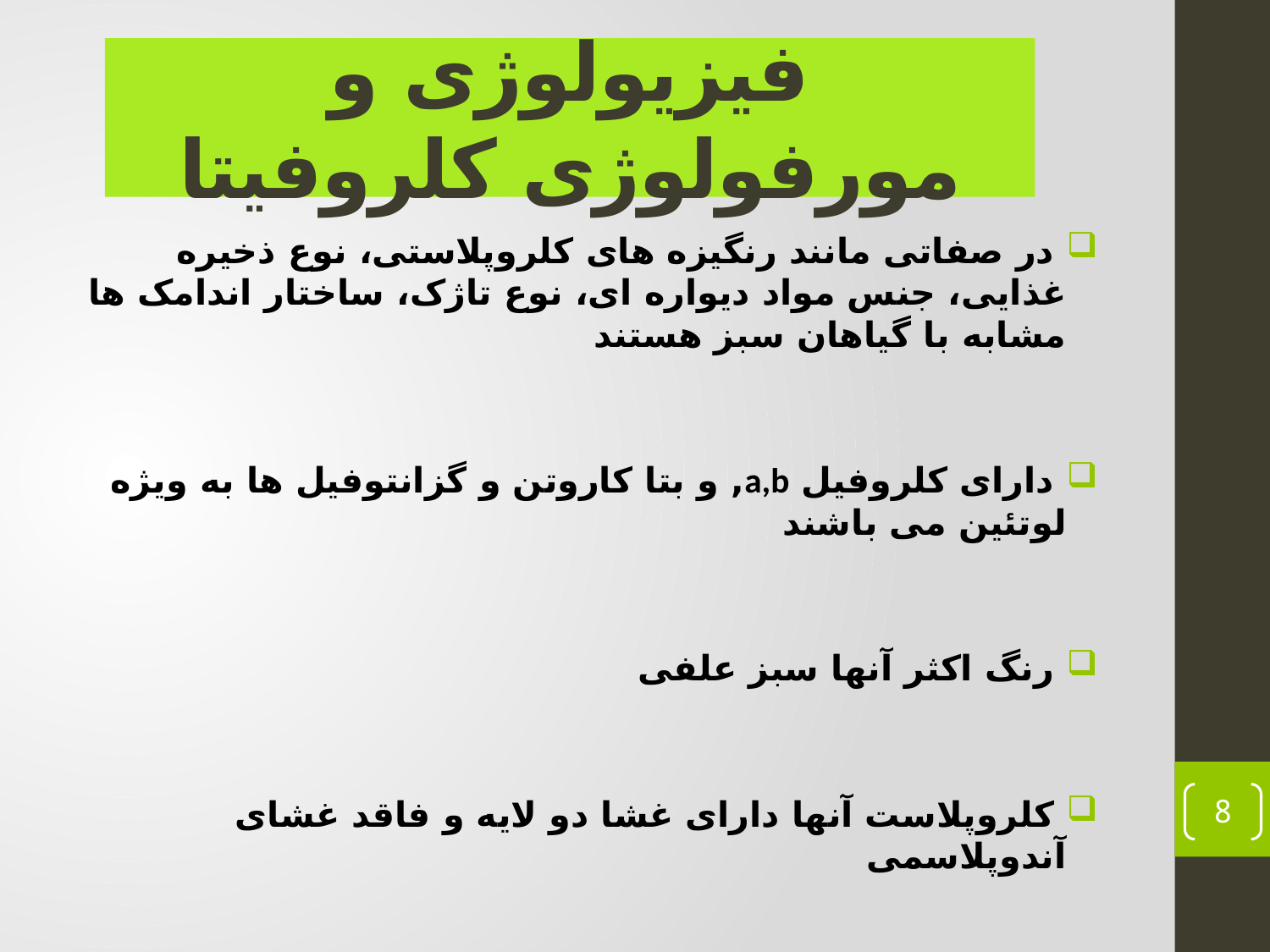

# فیزیولوژی و مورفولوژی کلروفیتا
 در صفاتی مانند رنگیزه های کلروپلاستی، نوع ذخیره غذایی، جنس مواد دیواره ای، نوع تاژک، ساختار اندامک ها مشابه با گیاهان سبز هستند

 دارای کلروفیل a,b, و بتا کاروتن و گزانتوفیل ها به ویژه لوتئین می باشند

 رنگ اکثر آنها سبز علفی

 کلروپلاست آنها دارای غشا دو لایه و فاقد غشای آندوپلاسمی
8